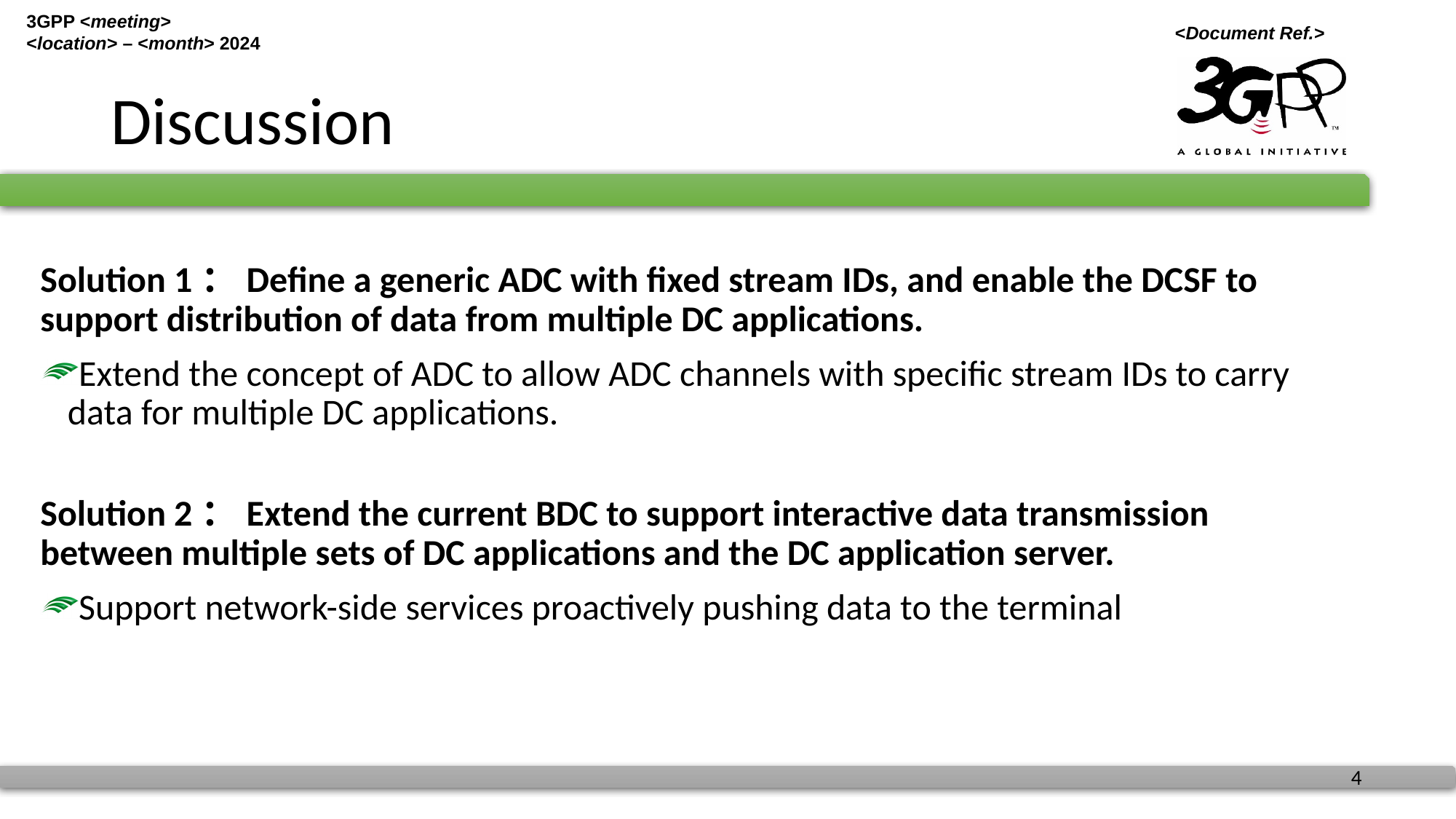

# Discussion
Solution 1：Define a generic ADC with fixed stream IDs, and enable the DCSF to support distribution of data from multiple DC applications.
Extend the concept of ADC to allow ADC channels with specific stream IDs to carry data for multiple DC applications.
Solution 2：Extend the current BDC to support interactive data transmission between multiple sets of DC applications and the DC application server.
Support network-side services proactively pushing data to the terminal